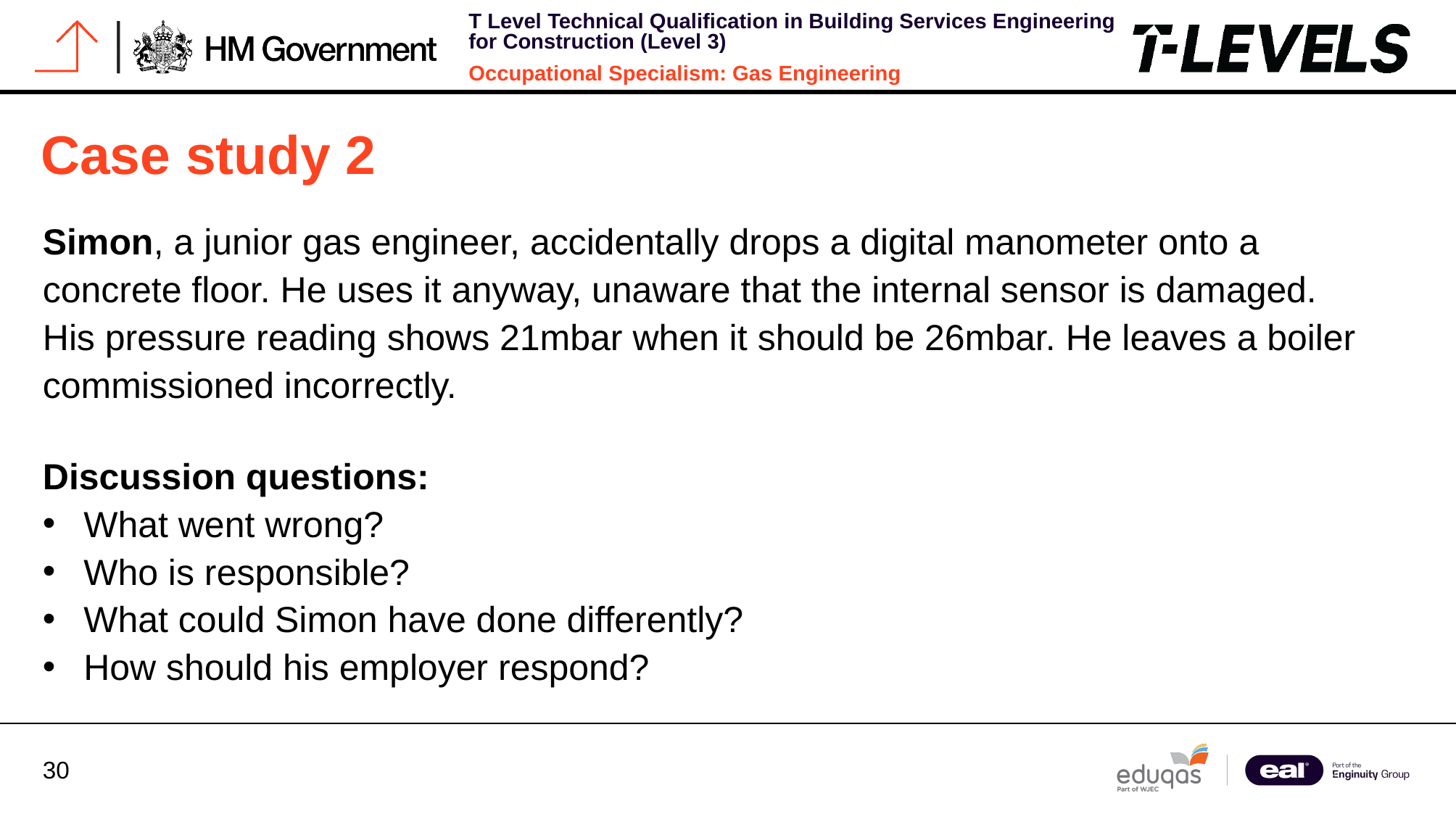

# Case study 2
Simon, a junior gas engineer, accidentally drops a digital manometer onto a concrete floor. He uses it anyway, unaware that the internal sensor is damaged. His pressure reading shows 21mbar when it should be 26mbar. He leaves a boiler commissioned incorrectly.

Discussion questions:
What went wrong?
Who is responsible?
What could Simon have done differently?
How should his employer respond?